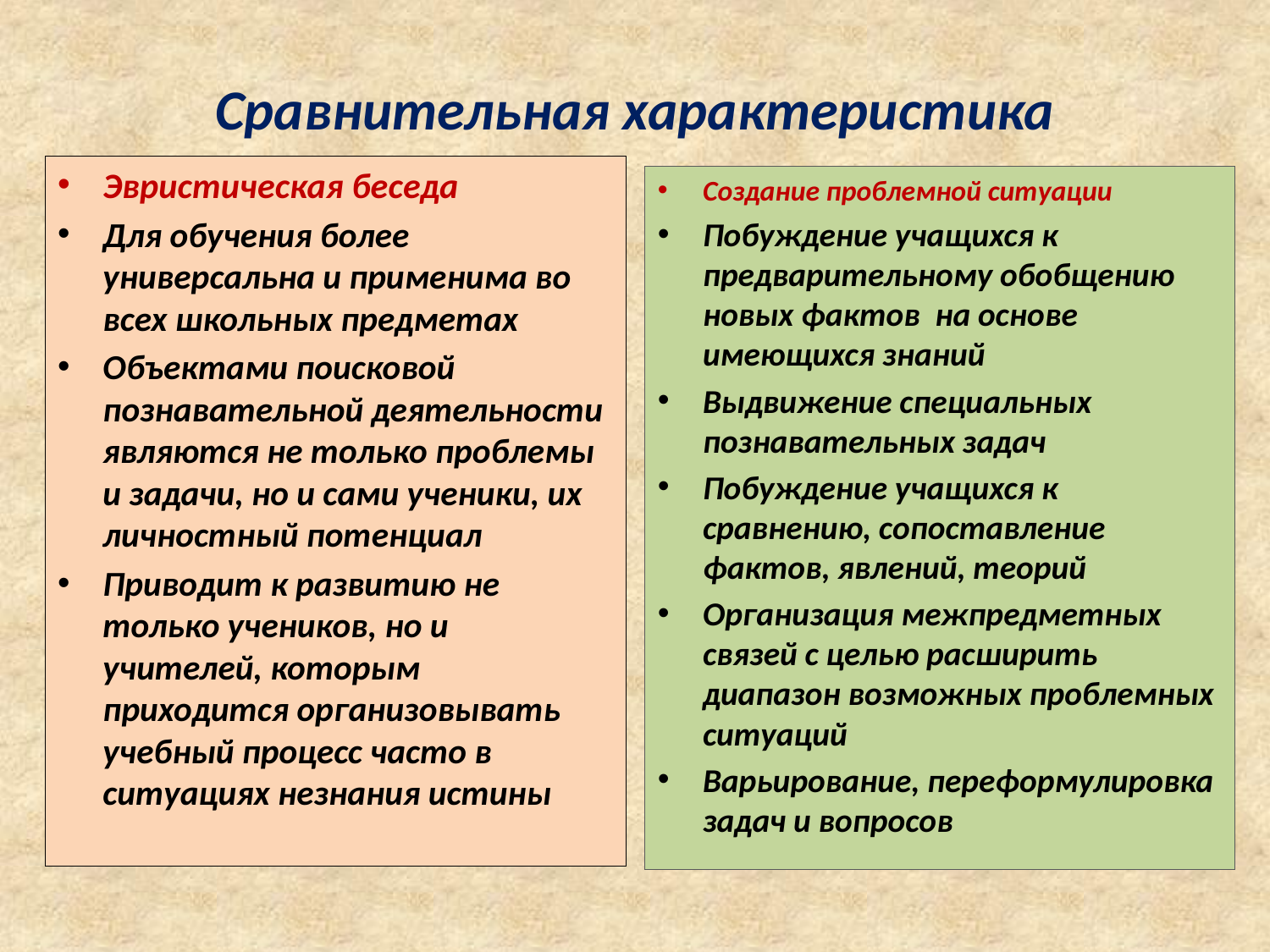

# Сравнительная характеристика
Эвристическая беседа
Для обучения более универсальна и применима во всех школьных предметах
Объектами поисковой познавательной деятельности являются не только проблемы и задачи, но и сами ученики, их личностный потенциал
Приводит к развитию не только учеников, но и учителей, которым приходится организовывать учебный процесс часто в ситуациях незнания истины

Создание проблемной ситуации
Побуждение учащихся к предварительному обобщению новых фактов  на основе имеющихся знаний
Выдвижение специальных познавательных задач
Побуждение учащихся к сравнению, сопоставление фактов, явлений, теорий
Организация межпредметных связей с целью расширить диапазон возможных проблемных ситуаций
Варьирование, переформулировка задач и вопросов